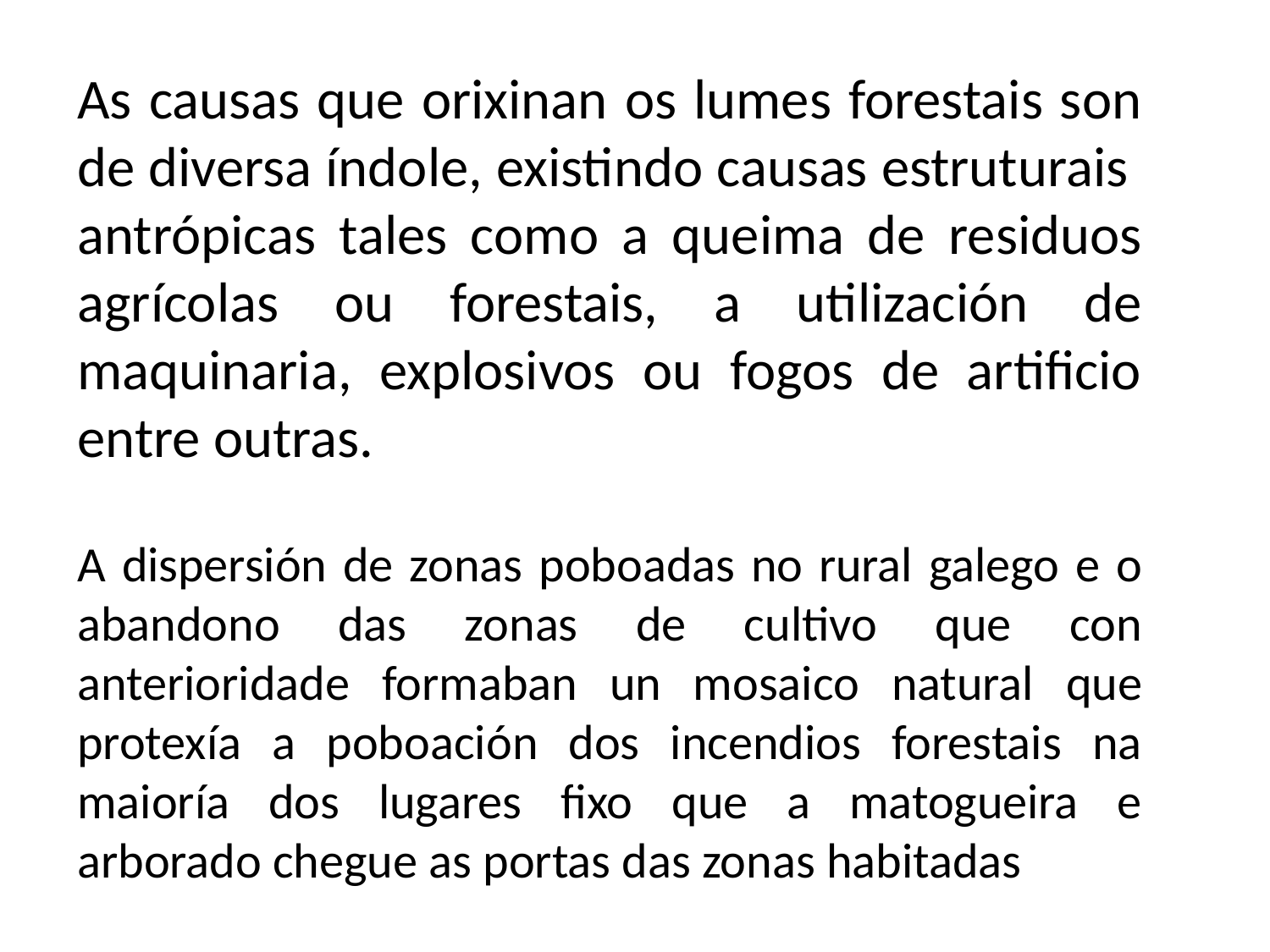

As causas que orixinan os lumes forestais son de diversa índole, existindo causas estruturais  antrópicas tales como a queima de residuos agrícolas ou forestais, a utilización de maquinaria, explosivos ou fogos de artificio entre outras.
A dispersión de zonas poboadas no rural galego e o abandono das zonas de cultivo que con anterioridade formaban un mosaico natural que protexía a poboación dos incendios forestais na maioría dos lugares fixo que a matogueira e arborado chegue as portas das zonas habitadas